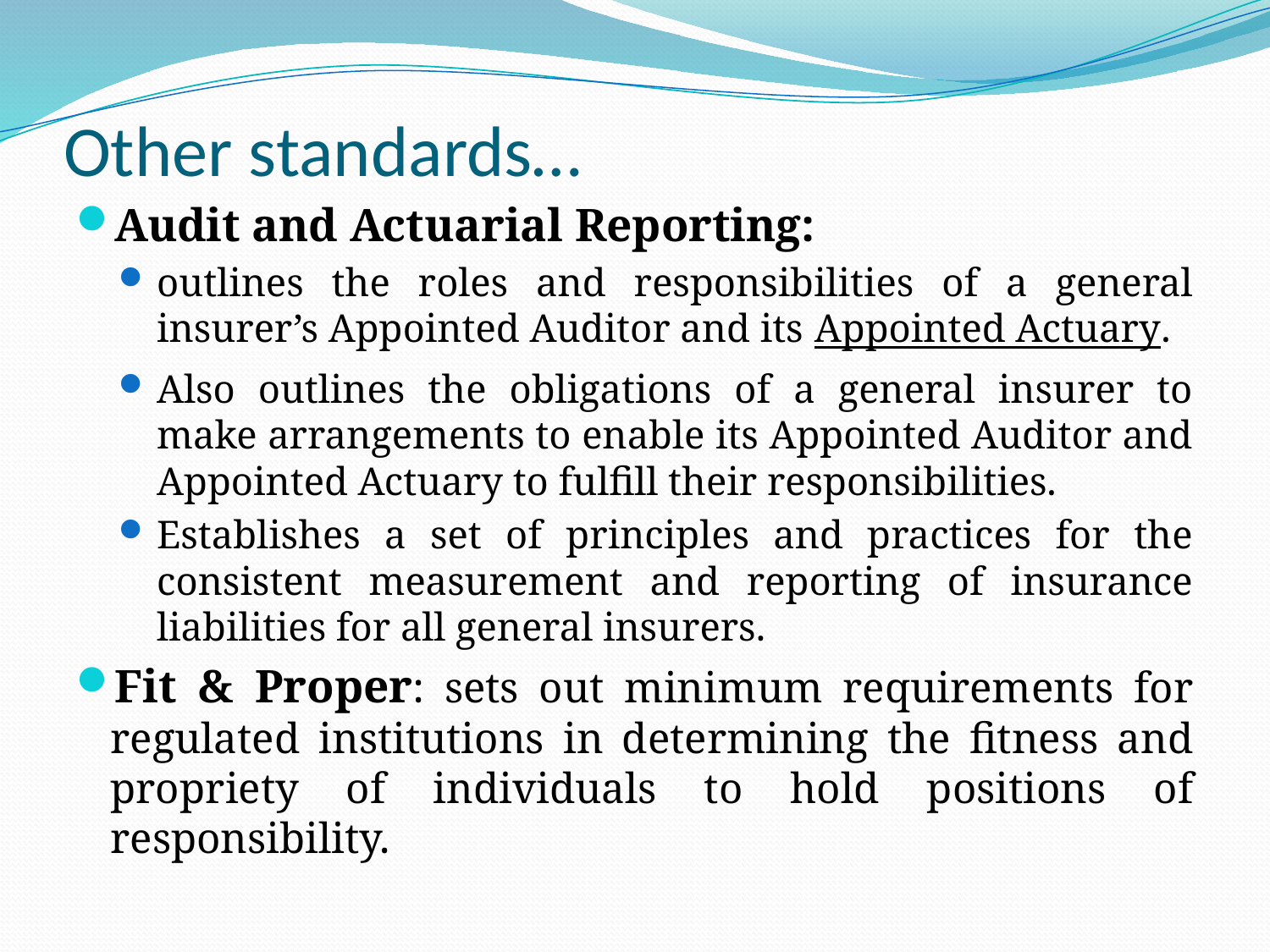

# Other standards…
Audit and Actuarial Reporting:
outlines the roles and responsibilities of a general insurer’s Appointed Auditor and its Appointed Actuary.
Also outlines the obligations of a general insurer to make arrangements to enable its Appointed Auditor and Appointed Actuary to fulfill their responsibilities.
Establishes a set of principles and practices for the consistent measurement and reporting of insurance liabilities for all general insurers.
Fit & Proper: sets out minimum requirements for regulated institutions in determining the fitness and propriety of individuals to hold positions of responsibility.